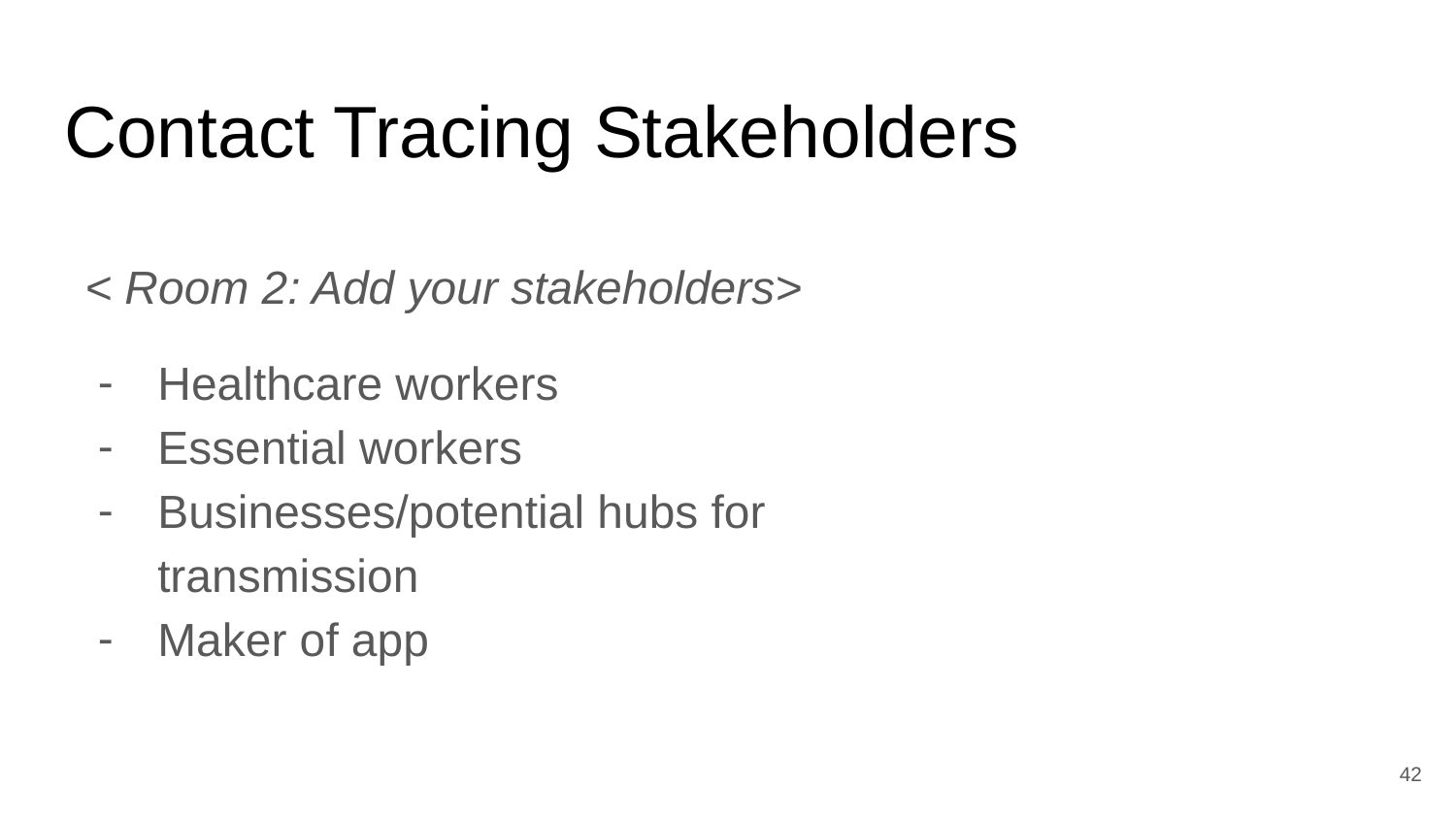

# Contact Tracing Stakeholders

< Room 2: Add your stakeholders>
Healthcare workers
Essential workers
Businesses/potential hubs for transmission
Maker of app
42